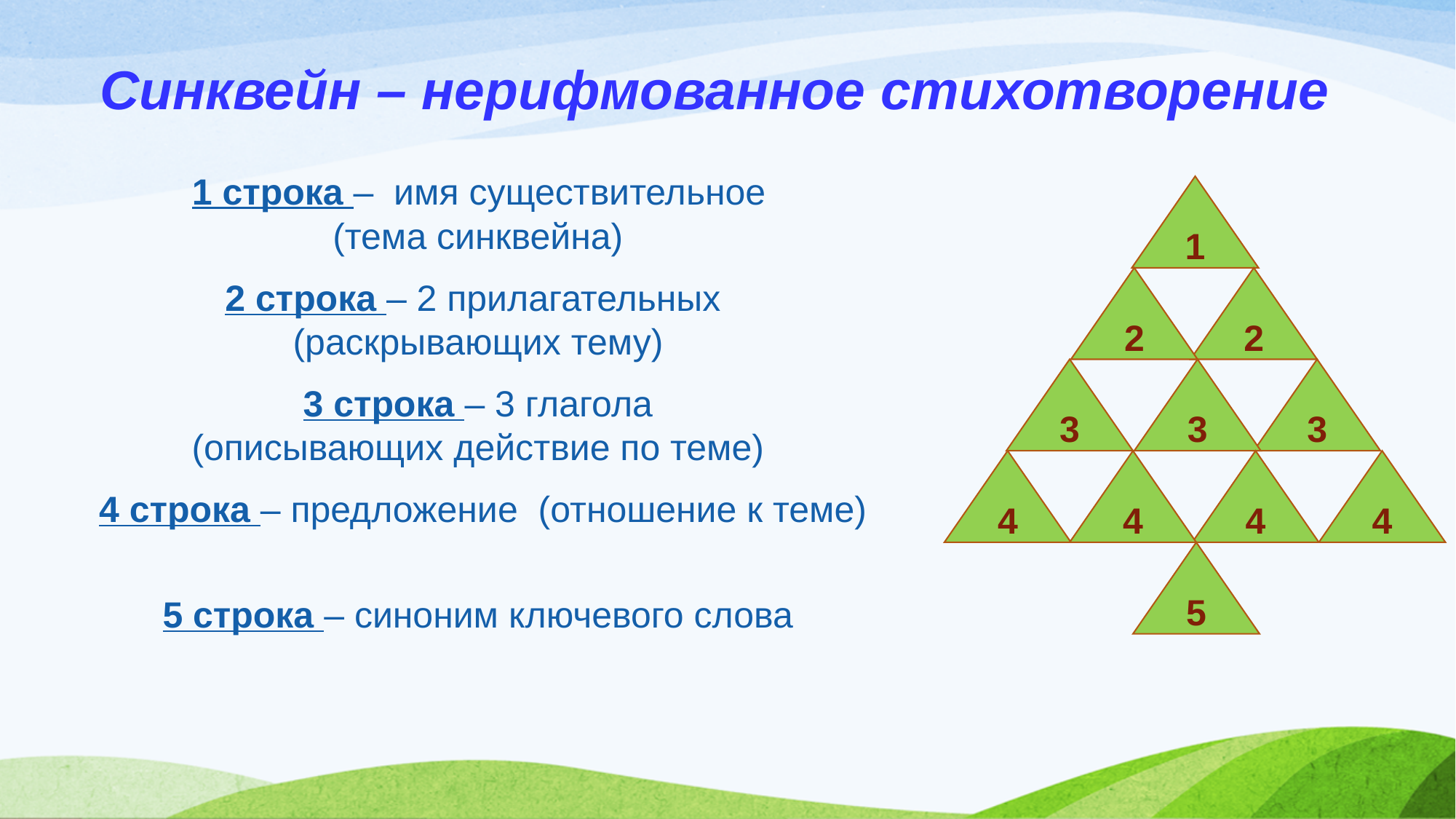

# Синквейн – нерифмованное стихотворение
 1 строка –  имя существительное
(тема синквейна)

 2 строка – 2 прилагательных
(раскрывающих тему)

 3 строка – 3 глагола
(описывающих действие по теме)

 4 строка – предложение  (отношение к теме)

5 строка – синоним ключевого слова

1
2
2
3
3
3
4
4
4
4
5